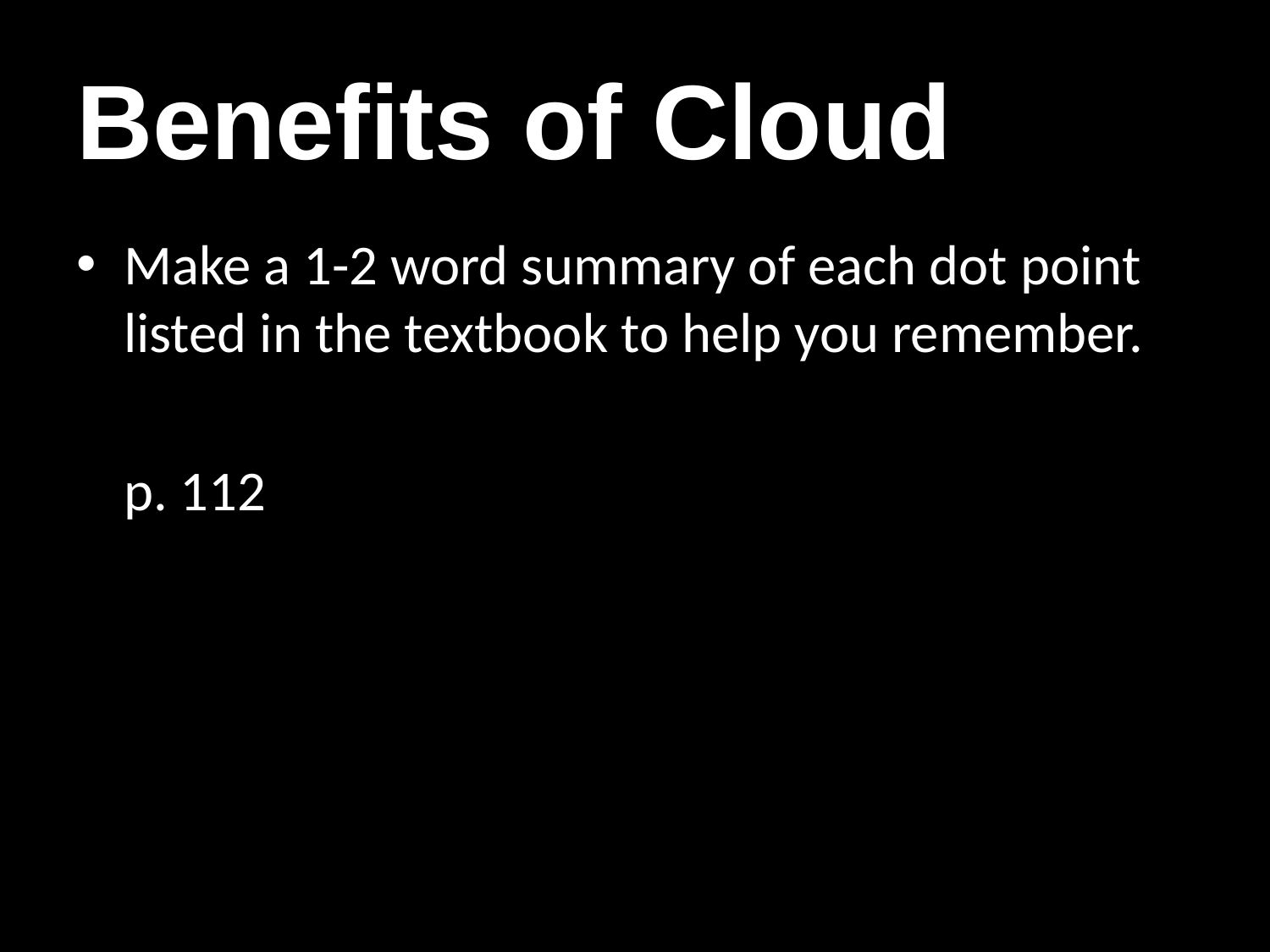

# Benefits of Cloud
Make a 1-2 word summary of each dot point listed in the textbook to help you remember.

	p. 112